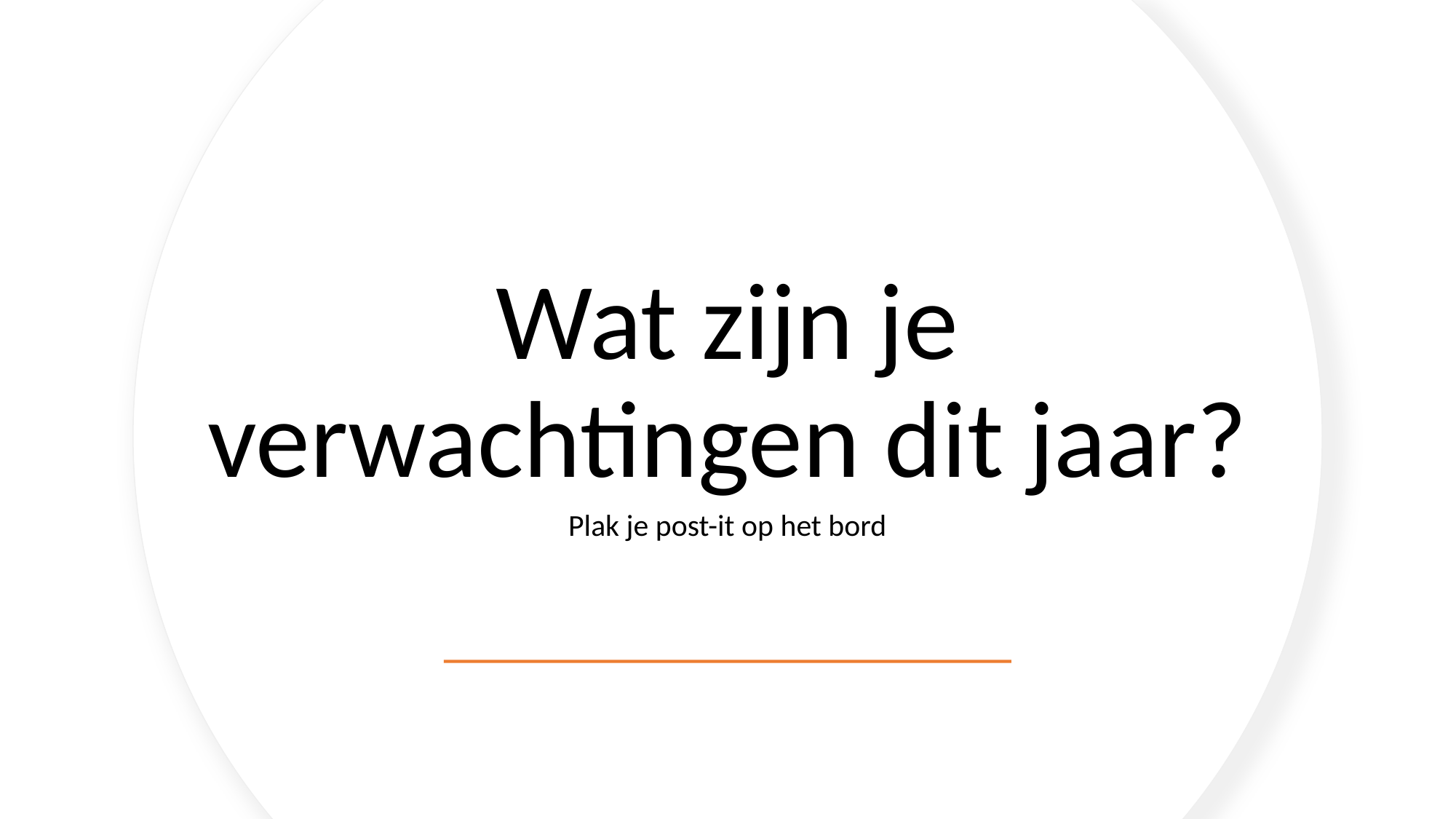

Wat zijn je verwachtingen dit jaar?
Plak je post-it op het bord